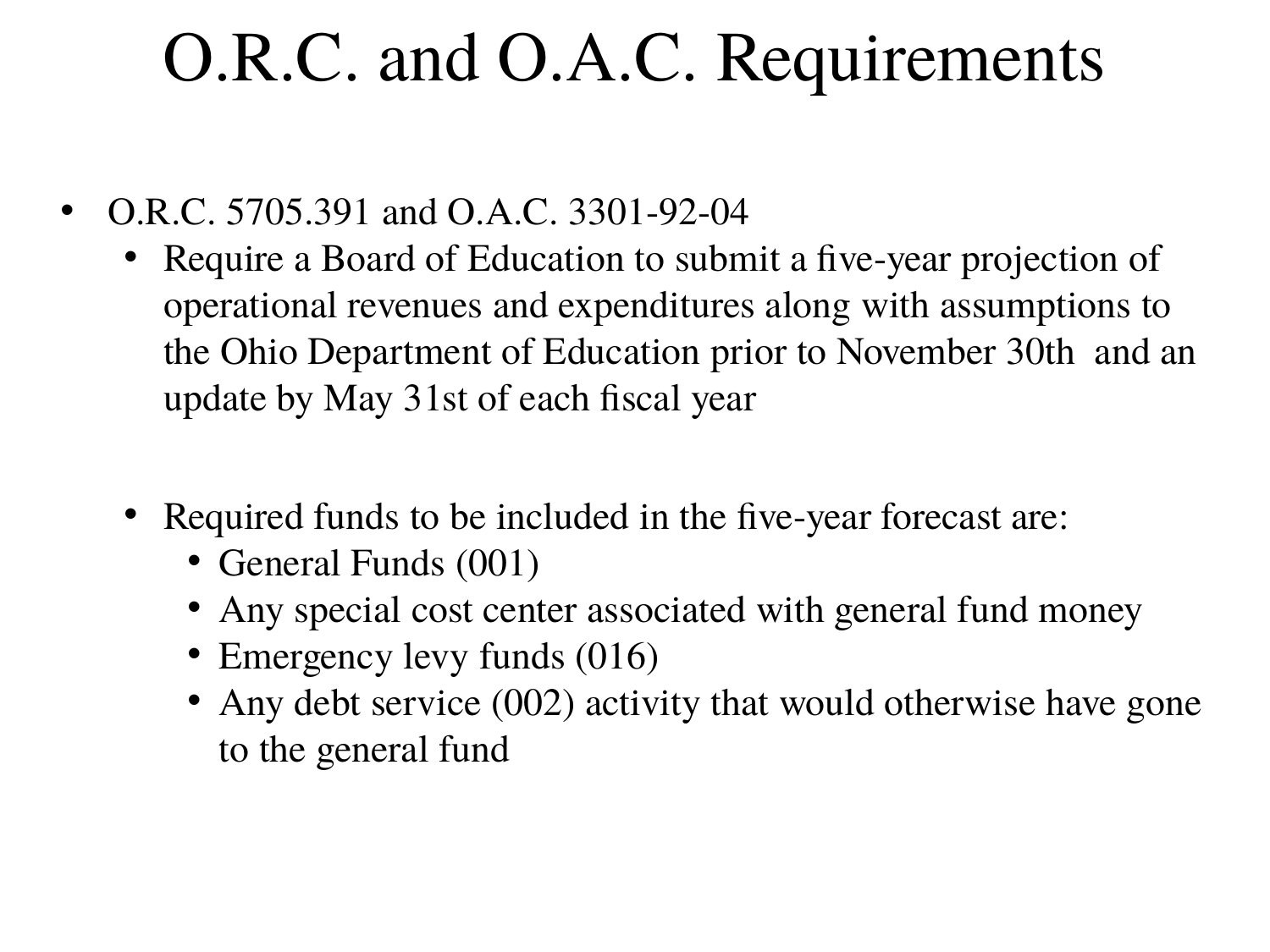

# O.R.C. and O.A.C. Requirements

O.R.C. 5705.391 and O.A.C. 3301-92-04
Require a Board of Education to submit a five-year projection of operational revenues and expenditures along with assumptions to the Ohio Department of Education prior to November 30th  and an update by May 31st of each fiscal year

Required funds to be included in the five-year forecast are:
General Funds (001)
Any special cost center associated with general fund money
Emergency levy funds (016)
Any debt service (002) activity that would otherwise have gone to the general fund